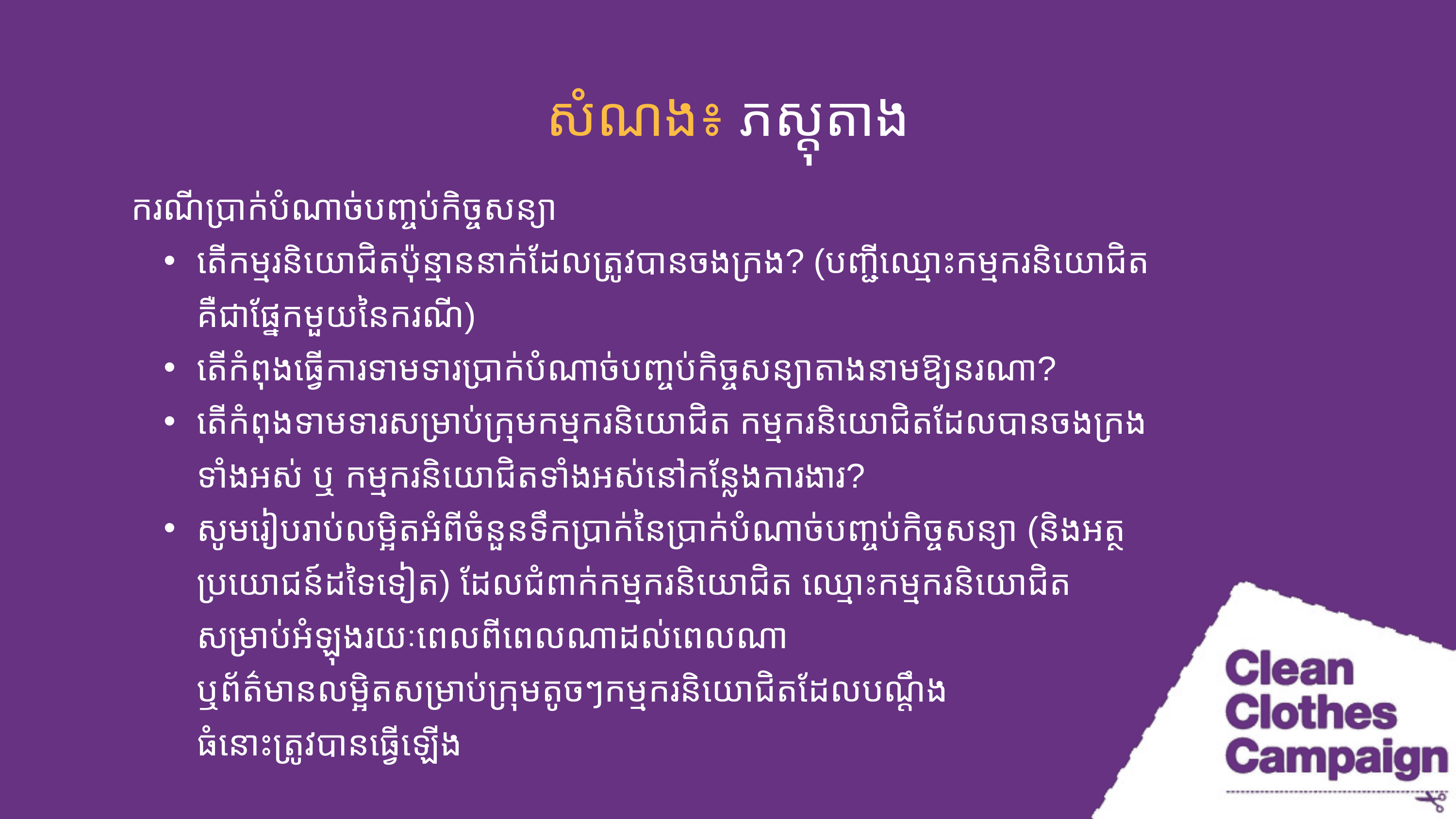

សំណង៖ ភស្តុ​តាង​
ករណីប្រាក់​បំណាច់​បញ្ចប់​កិច្ចសន្យា
តើ​កម្មរនិយោជិត​ប៉ុន្មាននាក់ដែលត្រូវបានចងក្រង? (បញ្ជី​ឈ្មោះ​កម្មករនិយោជិត គឺជា​ផ្នែកមួយ​នៃករណី)
តើ​កំពុងធ្វើ​ការ​ទាមទារប្រាក់​បំណាច់​បញ្ចប់​កិច្ចសន្យាតាងនាម​ឱ្យ​នរណា?
តើកំពុង​ទាមទារសម្រាប់​ក្រុម​កម្មករនិយោជិត កម្មករនិយោជិតដែល​បានចងក្រង​ទាំងអស់ ឬ​ កម្មករនិយោជិតទាំងអស់នៅកន្លែងការងារ?
សូម​រៀបរាប់លម្អិត​អំពីចំនួន​ទឹកប្រាក់នៃប្រាក់​បំណាច់​បញ្ចប់​កិច្ចសន្យា (និង​អត្ថប្រយោជន៍ដទៃទៀត​) ដែលជំពាក់​កម្មករនិយោជិត ឈ្មោះ​កម្មករនិយោជិត សម្រាប់​អំឡុងរយៈពេល​ពី​ពេលណា​ដល់​ពេលណា
ឬព័ត៌មាន​លម្អិតសម្រាប់ក្រុម​តូចៗកម្មករនិយោជិតដែល​បណ្ដឹង
​ធំនោះ​ត្រូវបានធ្វើឡើង​